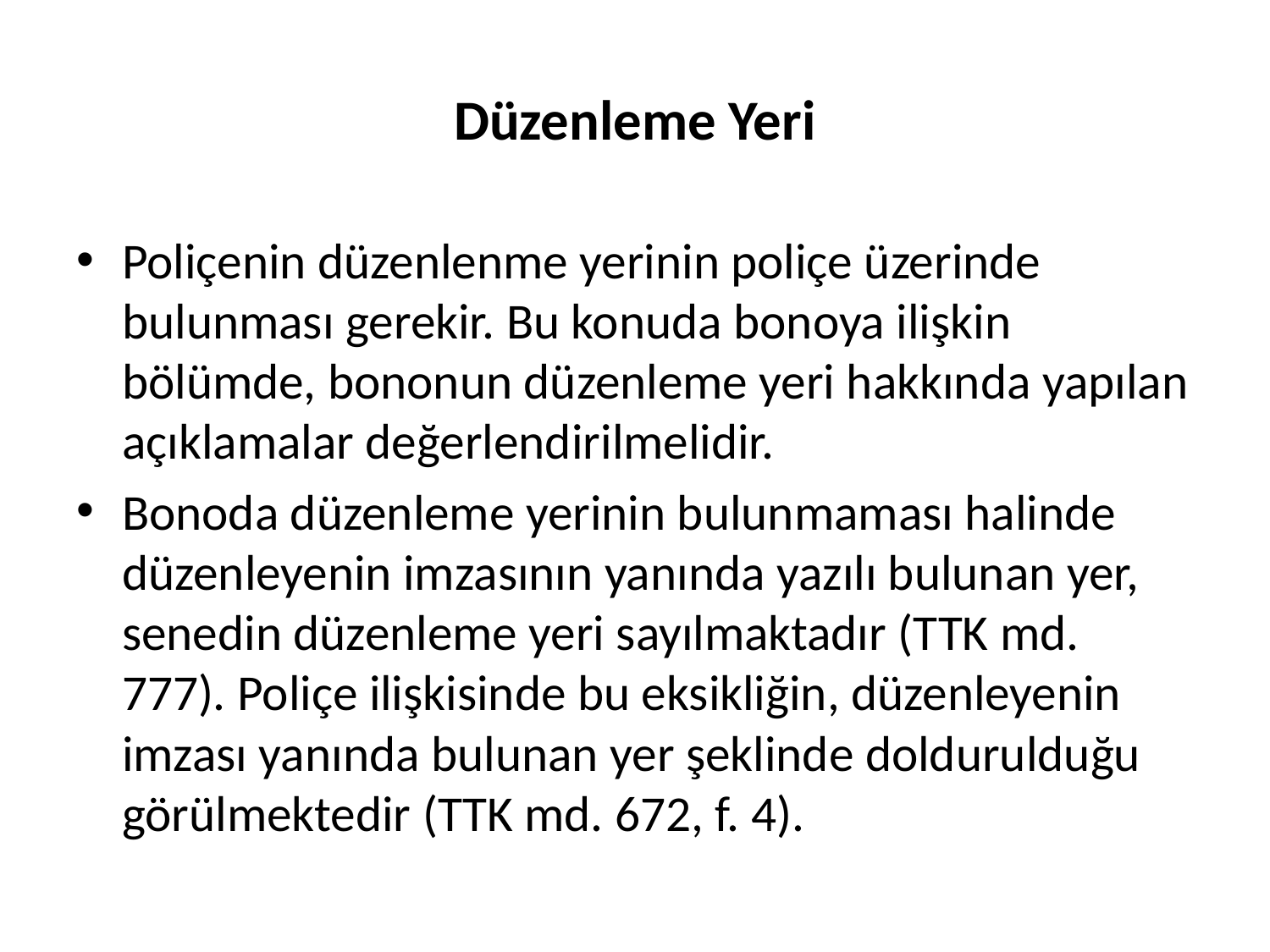

# Düzenleme Yeri
Poliçenin düzenlenme yerinin poliçe üzerinde bulunması gerekir. Bu konuda bonoya ilişkin bölümde, bononun düzenleme yeri hakkında yapılan açıklamalar değerlendirilmelidir.
Bonoda düzenleme yerinin bulunmaması halinde düzenleyenin imzasının yanında yazılı bulunan yer, senedin düzenleme yeri sayılmaktadır (TTK md. 777). Poliçe ilişkisinde bu eksikliğin, düzenleyenin imzası yanında bulunan yer şeklinde doldurulduğu görülmektedir (TTK md. 672, f. 4).